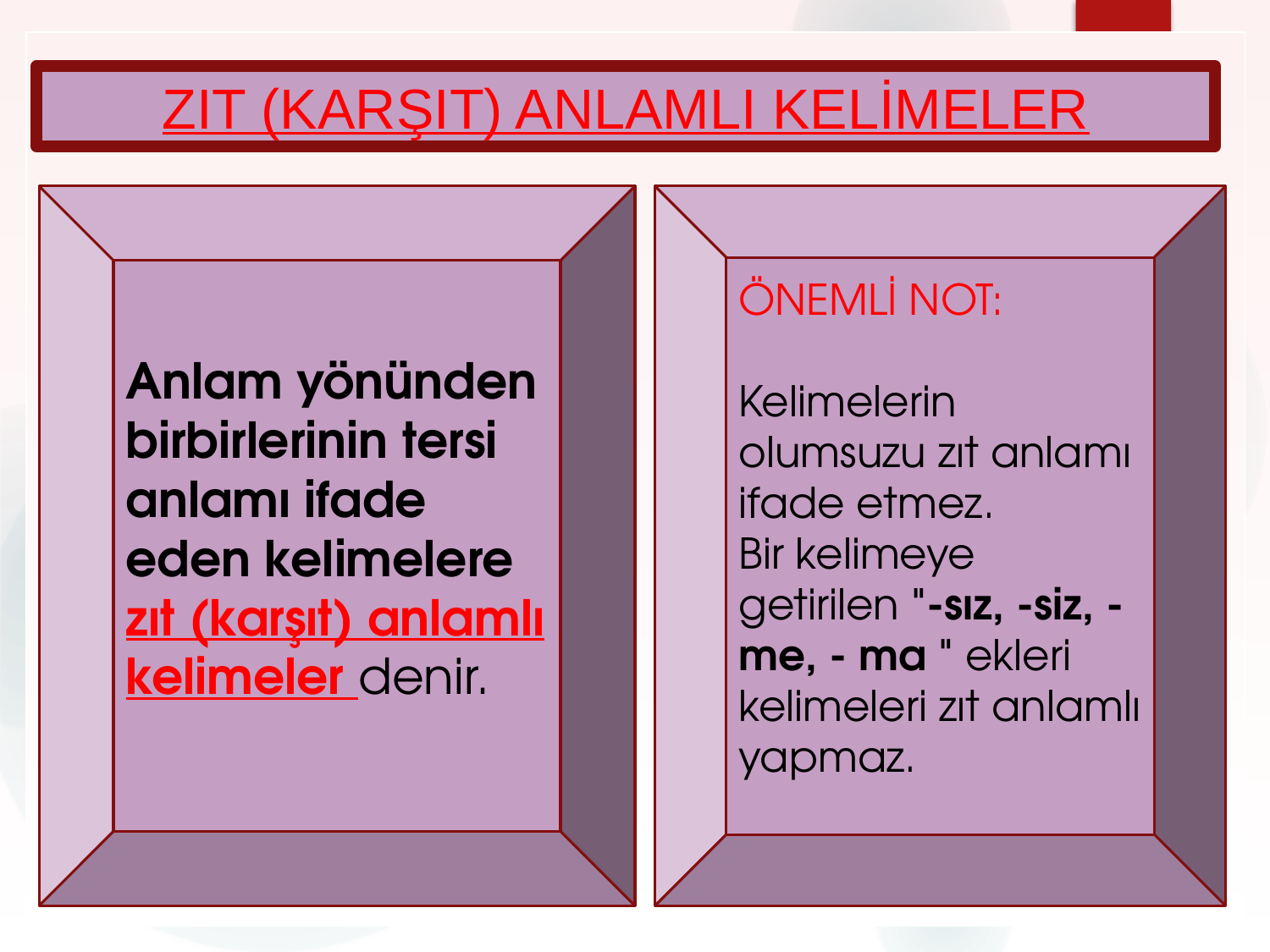

ZIT (KARŞIT) ANLAMLI KELİMELER
Anlam yönünden birbirlerinin tersi anlamı ifade eden kelimelere zıt (karşıt) anlamlı kelimeler denir.

ÖNEMLİ NOT:

Kelimelerin olumsuzu zıt anlamı ifade etmez.
Bir kelimeye getirilen "-sız, -siz, -me, - ma " ekleri kelimeleri zıt anlamlı yapmaz.